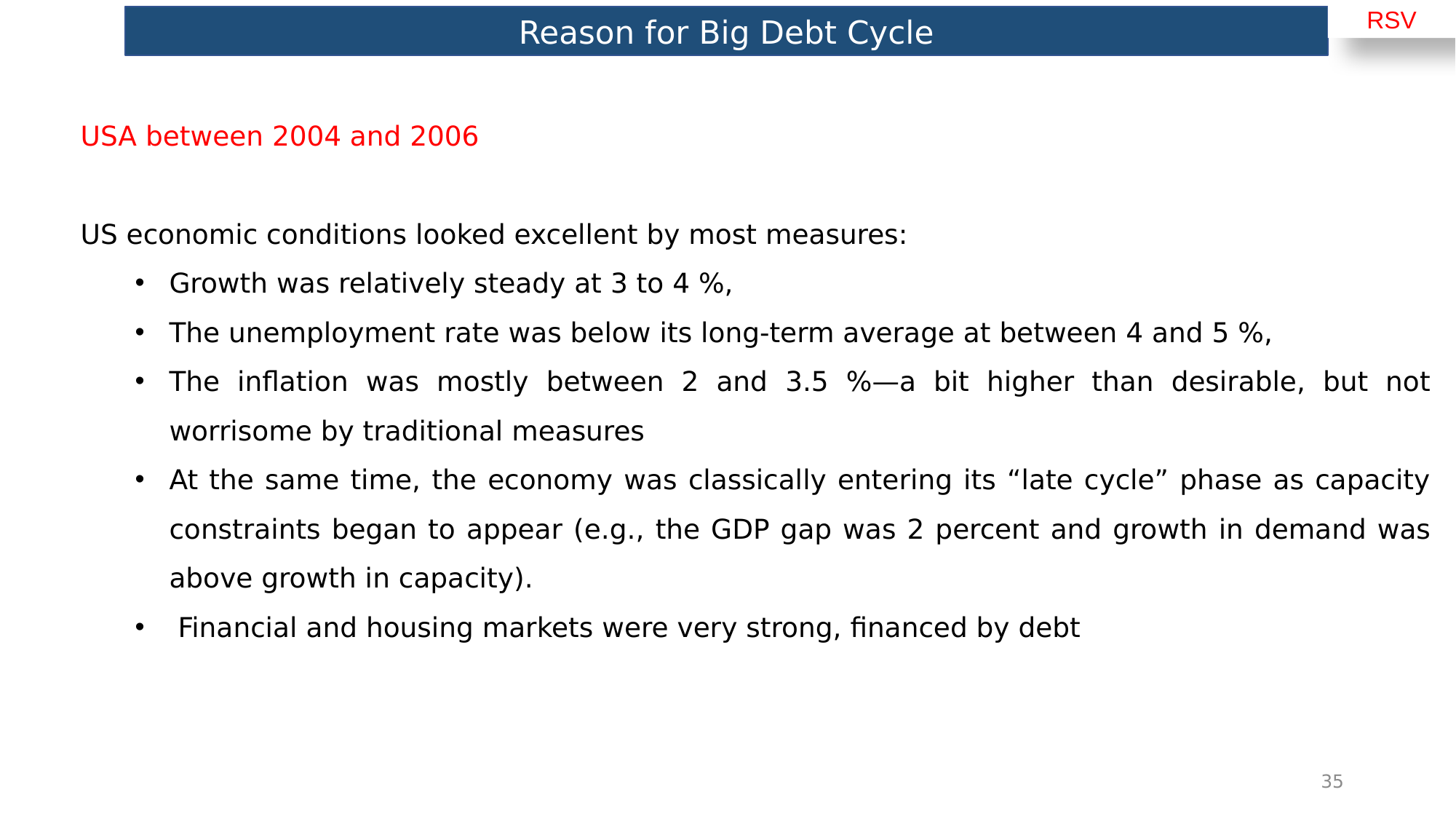

RSV
Reason for Big Debt Cycle
USA between 2004 and 2006

US economic conditions looked excellent by most measures:
Growth was relatively steady at 3 to 4 %,
The unemployment rate was below its long-term average at between 4 and 5 %,
The inflation was mostly between 2 and 3.5 %—a bit higher than desirable, but not worrisome by traditional measures
At the same time, the economy was classically entering its “late cycle” phase as capacity constraints began to appear (e.g., the GDP gap was 2 percent and growth in demand was above growth in capacity).
 Financial and housing markets were very strong, financed by debt

35